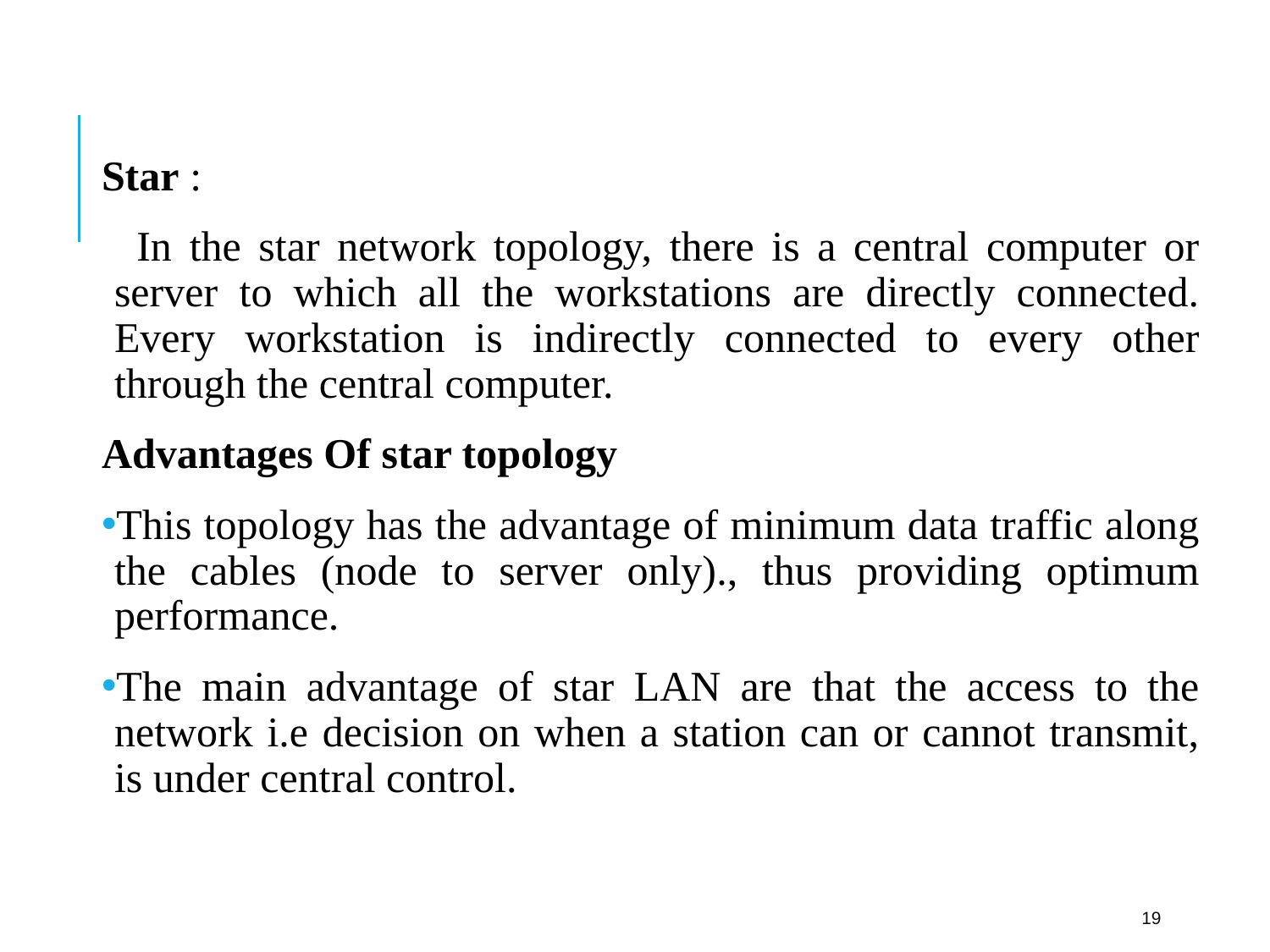

Star :
  In the star network topology, there is a central computer or server to which all the workstations are directly connected. Every workstation is indirectly connected to every other through the central computer.
Advantages Of star topology
This topology has the advantage of minimum data traffic along the cables (node to server only)., thus providing optimum performance.
The main advantage of star LAN are that the access to the network i.e decision on when a station can or cannot transmit, is under central control.

19